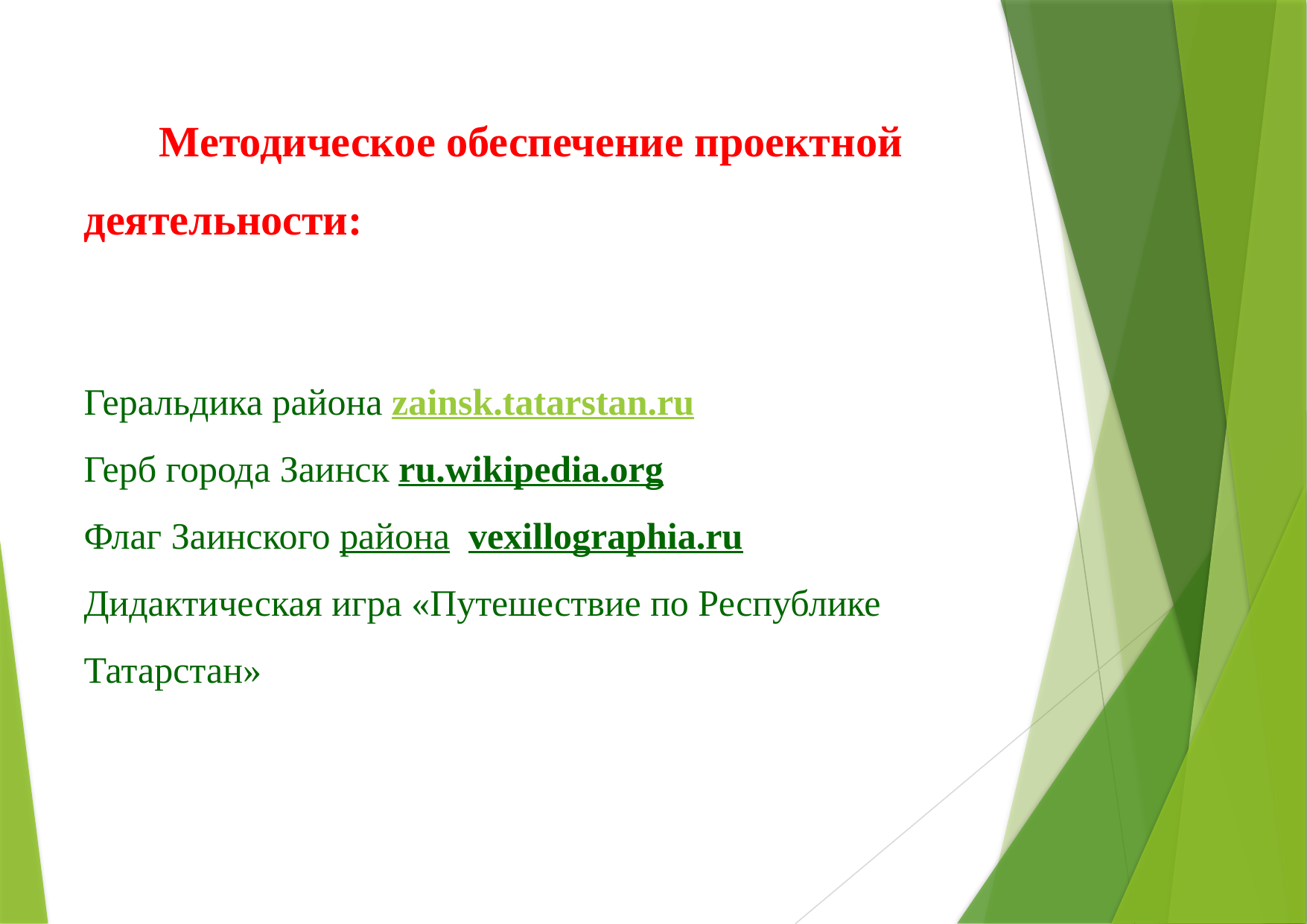

# Методическое обеспечение проектной деятельности: Геральдика района zainsk.tatarstan.ru Герб города Заинск ru.wikipedia.org Флаг Заинского района  vexillographia.ru Дидактическая игра «Путешествие по Республике Татарстан»